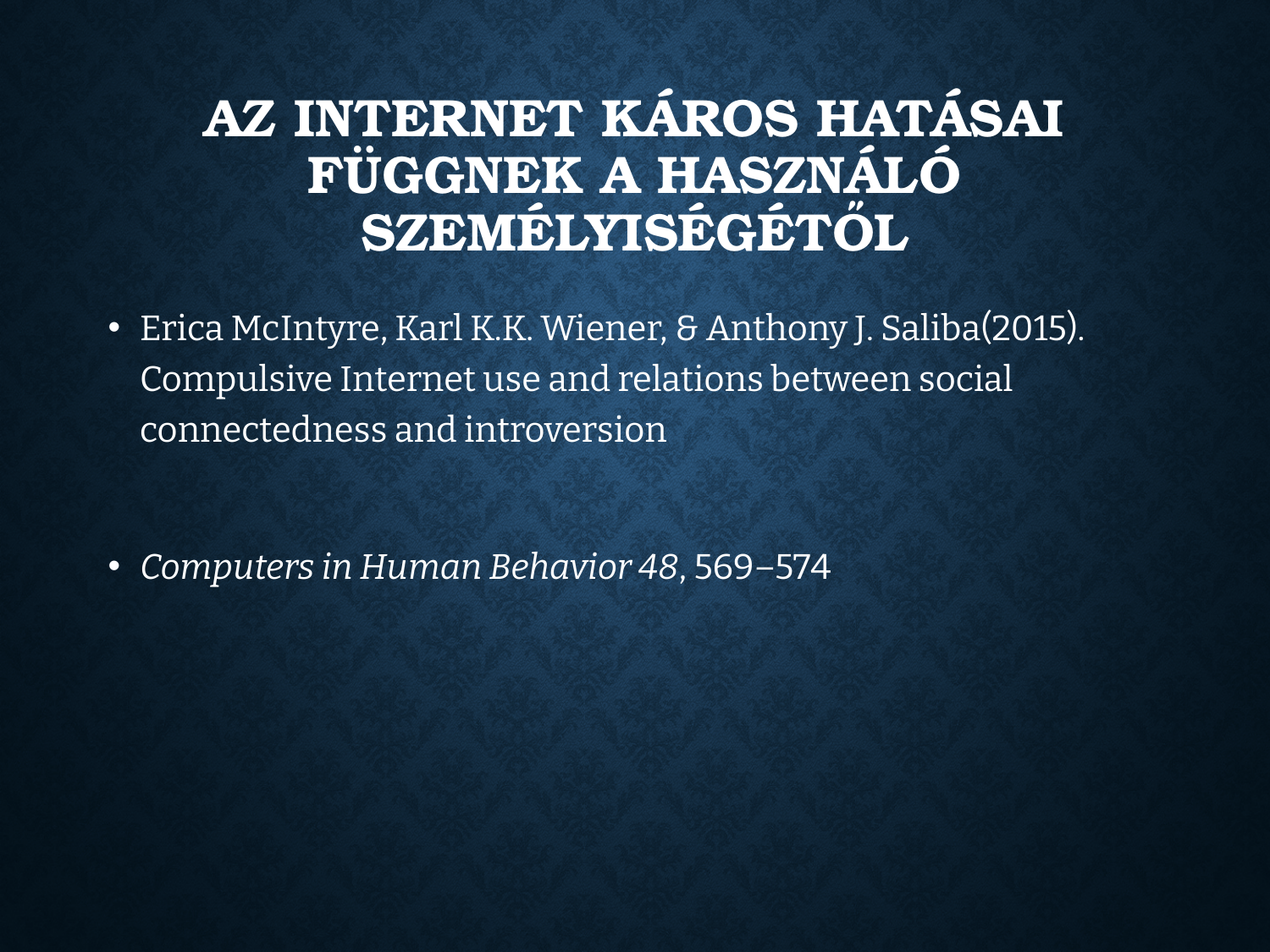

# Az internet káros hatásai függnek a használó személyiségétől
Erica McIntyre, Karl K.K. Wiener, & Anthony J. Saliba(2015). Compulsive Internet use and relations between social connectedness and introversion

Computers in Human Behavior 48, 569–574